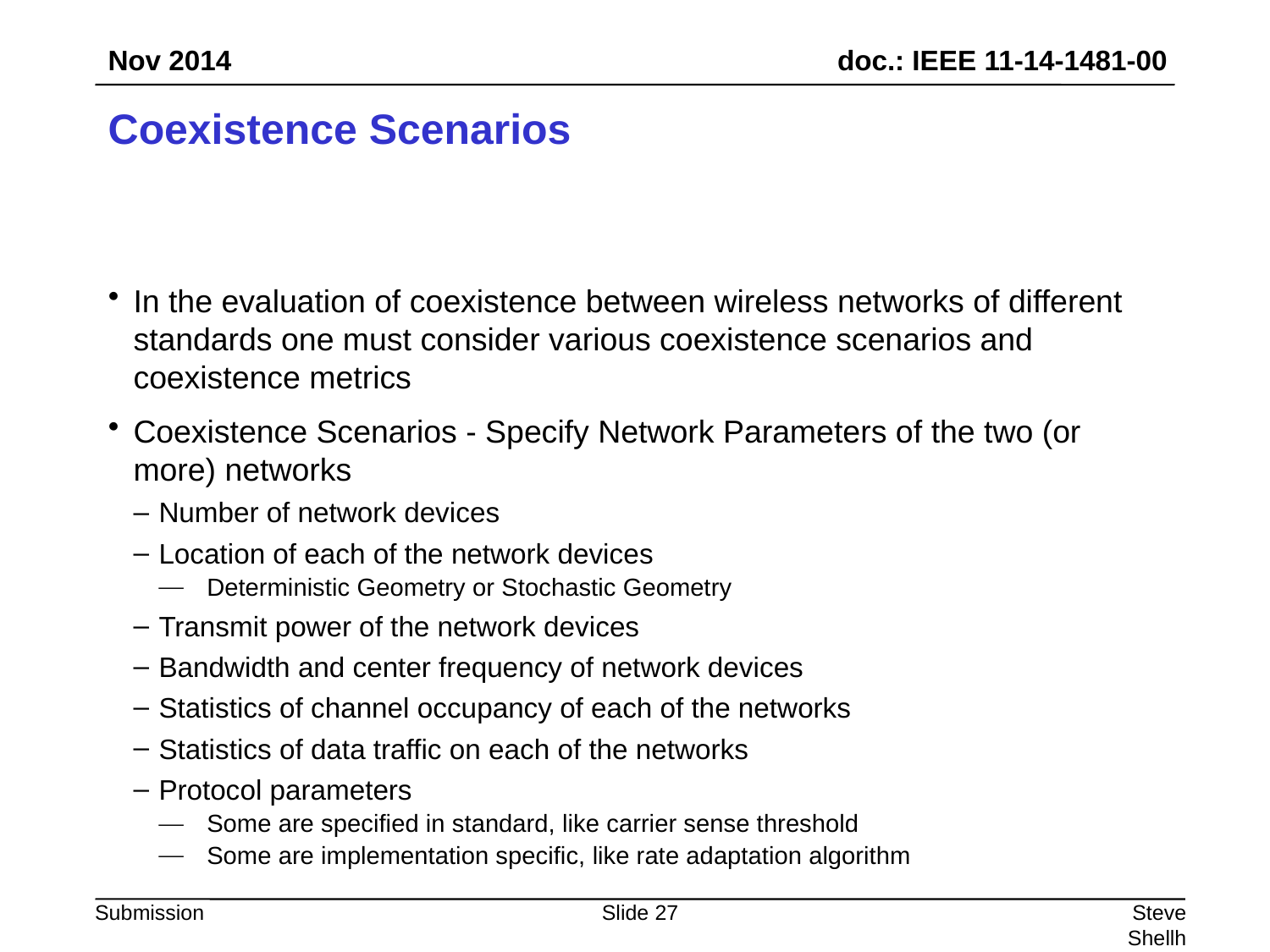

Nov 2014
# Coexistence Scenarios
In the evaluation of coexistence between wireless networks of different standards one must consider various coexistence scenarios and coexistence metrics
Coexistence Scenarios - Specify Network Parameters of the two (or more) networks
Number of network devices
Location of each of the network devices
Deterministic Geometry or Stochastic Geometry
Transmit power of the network devices
Bandwidth and center frequency of network devices
Statistics of channel occupancy of each of the networks
Statistics of data traffic on each of the networks
Protocol parameters
Some are specified in standard, like carrier sense threshold
Some are implementation specific, like rate adaptation algorithm

Slide 27
Steve Shellhammer, Qualcomm